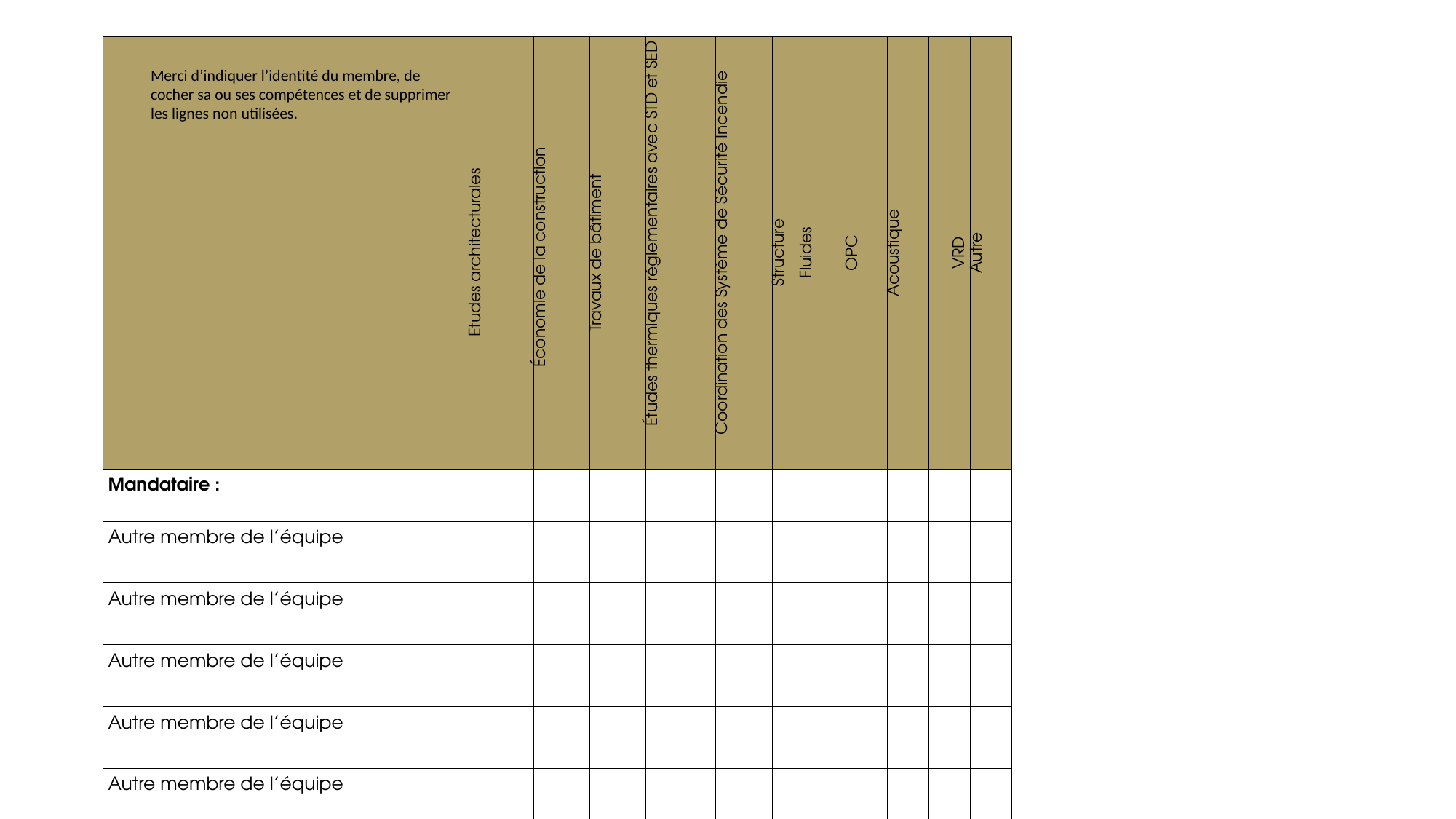

| Merci d’indiquer l’identité du membre, de cocher sa ou ses compétences et de supprimer les lignes non utilisées. | Etudes architecturales | Économie de la construction | Travaux de bâtiment | Études thermiques réglementaires avec STD et SED | Coordination des Système de Sécurité Incendie | Structure | Fluides | OPC | Acoustique | VRD | Autre |
| --- | --- | --- | --- | --- | --- | --- | --- | --- | --- | --- | --- |
| Mandataire : |  |  |  |  |  |  |  |  |  |  |  |
| Autre membre de l’équipe |  |  |  |  |  |  |  |  |  |  |  |
| Autre membre de l’équipe |  |  |  |  |  |  |  |  |  |  |  |
| Autre membre de l’équipe |  |  |  |  |  |  |  |  |  |  |  |
| Autre membre de l’équipe |  |  |  |  |  |  |  |  |  |  |  |
| Autre membre de l’équipe |  |  |  |  |  |  |  |  |  |  |  |
| Autre membre de l’équipe |  |  |  |  |  |  |  |  |  |  |  |
| Autre membre de l’équipe |  |  |  |  |  |  |  |  |  |  |  |
| Autre membre de l’équipe |  |  |  |  |  |  |  |  |  |  |  |